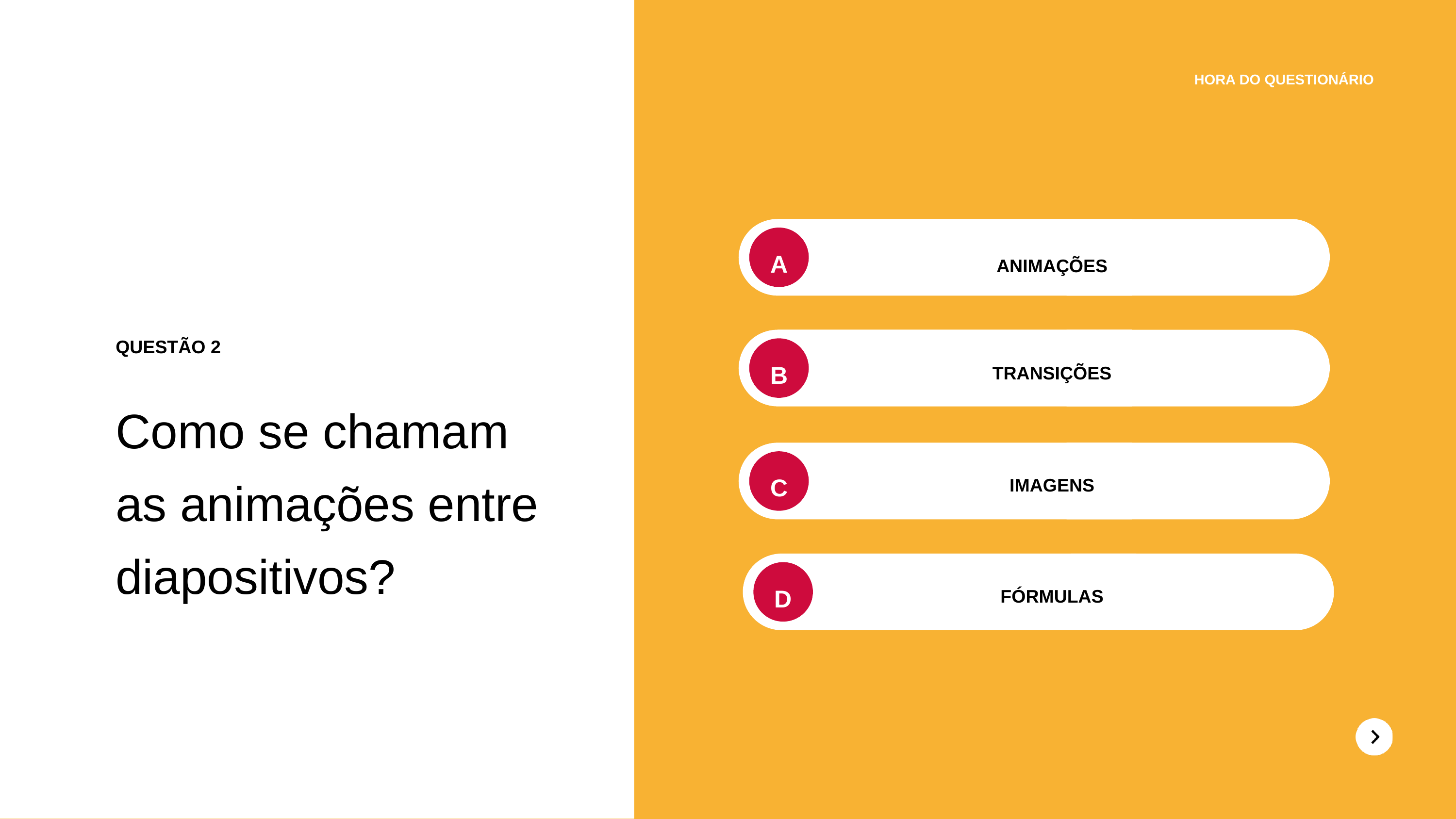

HORA DO QUESTIONÁRIO

A
ANIMAÇÕES
QUESTÃO 2
Como se chamam as animações entre diapositivos?

B
TRANSIÇÕES

C
IMAGENS

D
FÓRMULAS